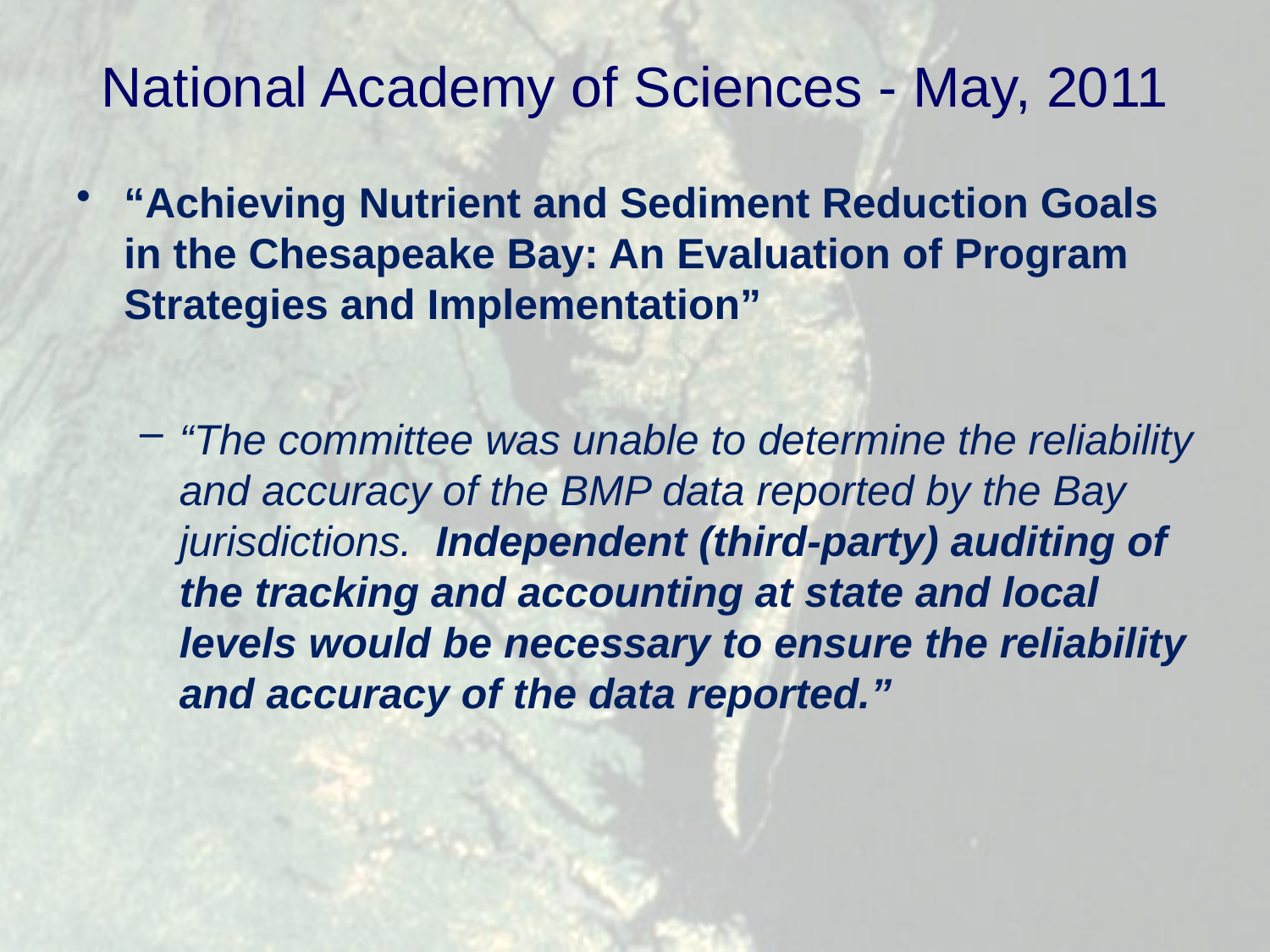

# National Academy of Sciences - May, 2011
“Achieving Nutrient and Sediment Reduction Goals in the Chesapeake Bay: An Evaluation of Program Strategies and Implementation”

“The committee was unable to determine the reliability and accuracy of the BMP data reported by the Bay jurisdictions.  Independent (third-party) auditing of the tracking and accounting at state and local levels would be necessary to ensure the reliability and accuracy of the data reported.”